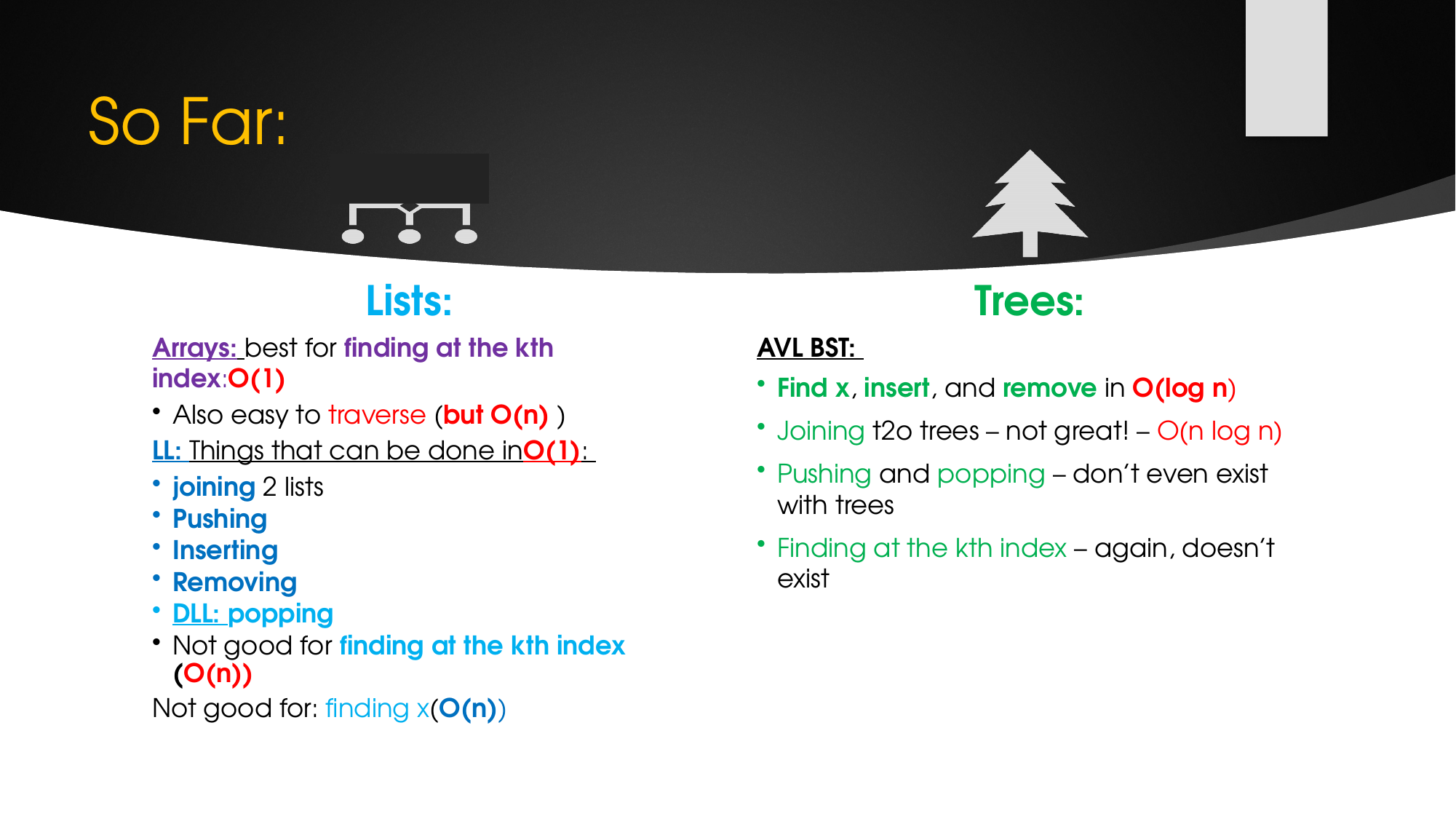

# So Far:
Lists:
Arrays: best for finding at the kth index:O(1)
Also easy to traverse (but O(n) )
LL: Things that can be done inO(1):
joining 2 lists
Pushing
Inserting
Removing
DLL: popping
Not good for finding at the kth index (O(n))
Not good for: finding x(O(n))
Trees:
AVL BST:
Find x, insert, and remove in O(log n)
Joining t2o trees – not great! – O(n log n)
Pushing and popping – don’t even exist with trees
Finding at the kth index – again, doesn’t exist